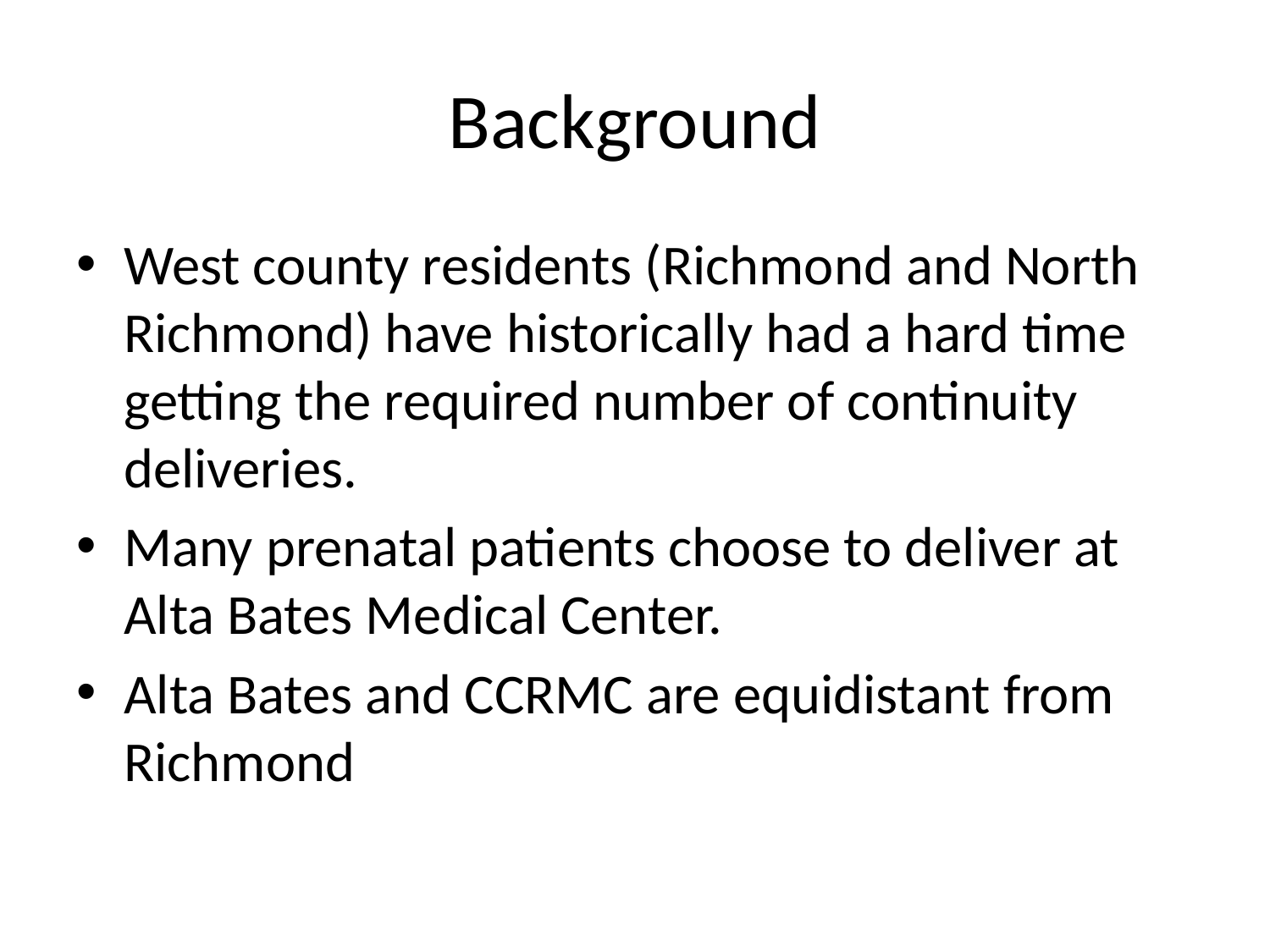

# Background
West county residents (Richmond and North Richmond) have historically had a hard time getting the required number of continuity deliveries.
Many prenatal patients choose to deliver at Alta Bates Medical Center.
Alta Bates and CCRMC are equidistant from Richmond